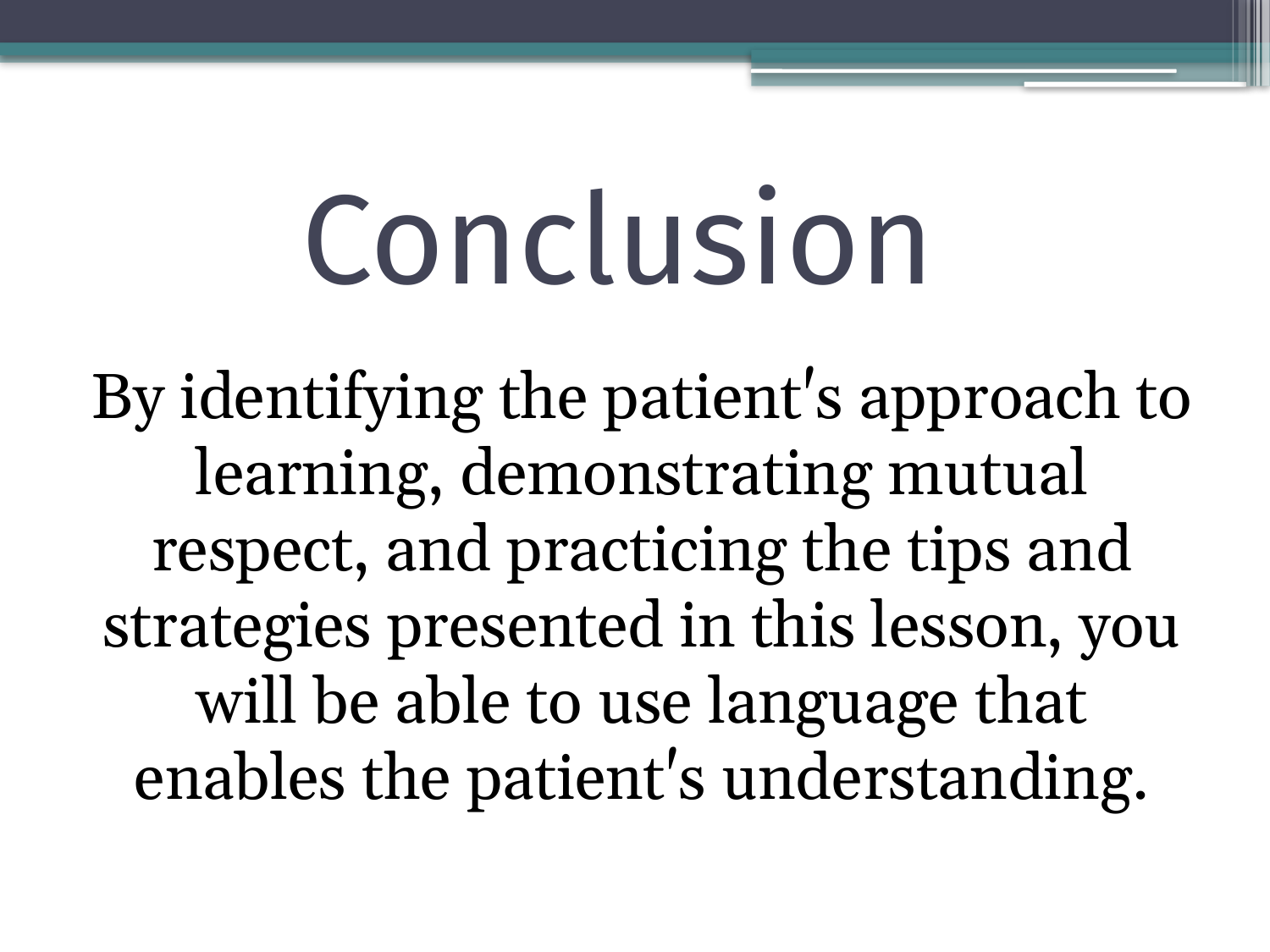

# Conclusion
By identifying the patient's approach to learning, demonstrating mutual respect, and practicing the tips and strategies presented in this lesson, you will be able to use language that enables the patient's understanding.